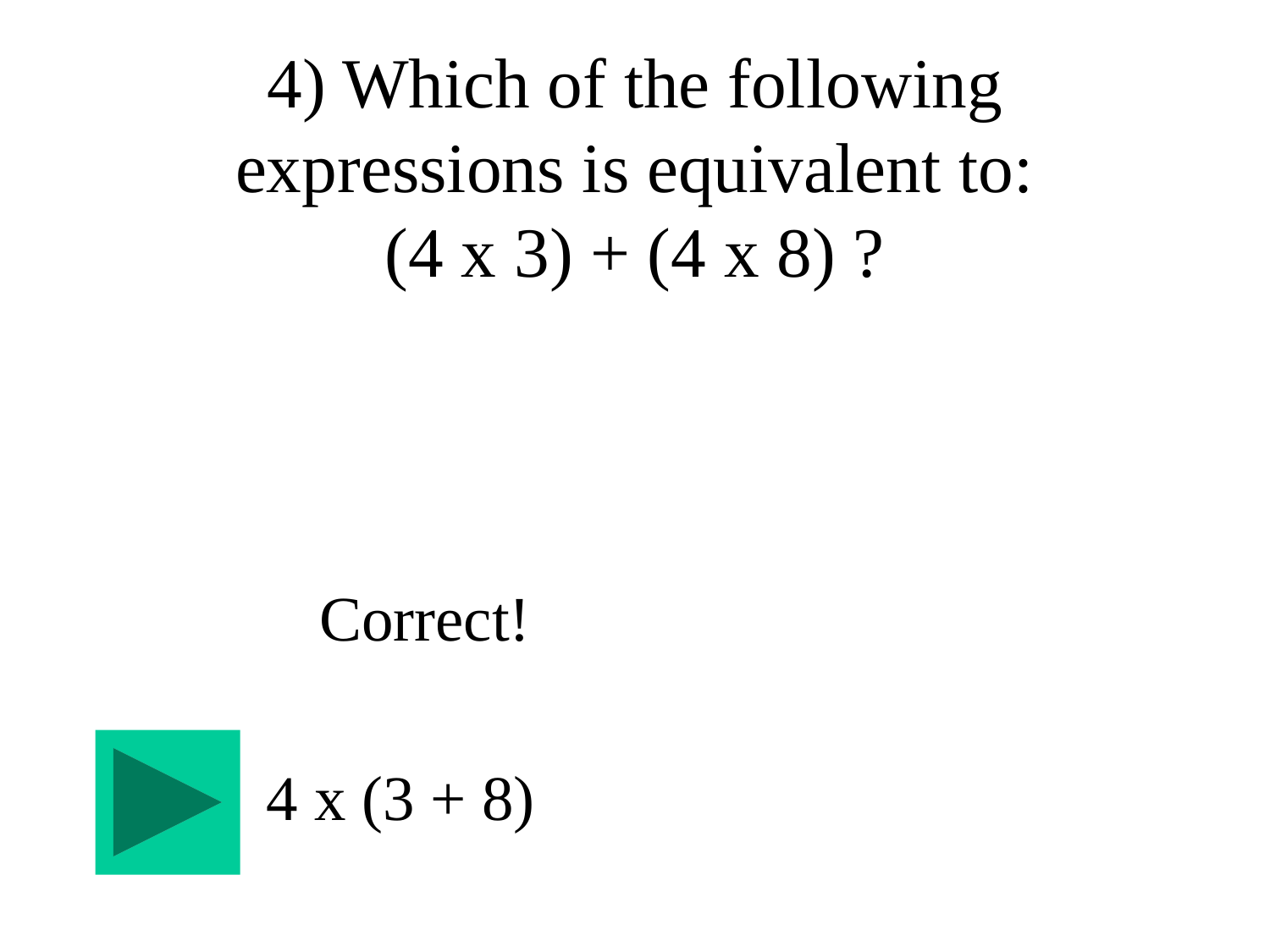

4) Which of the following expressions is equivalent to:
(4 x 3) + (4 x 8) ?
Correct!

4 x (3 + 8)